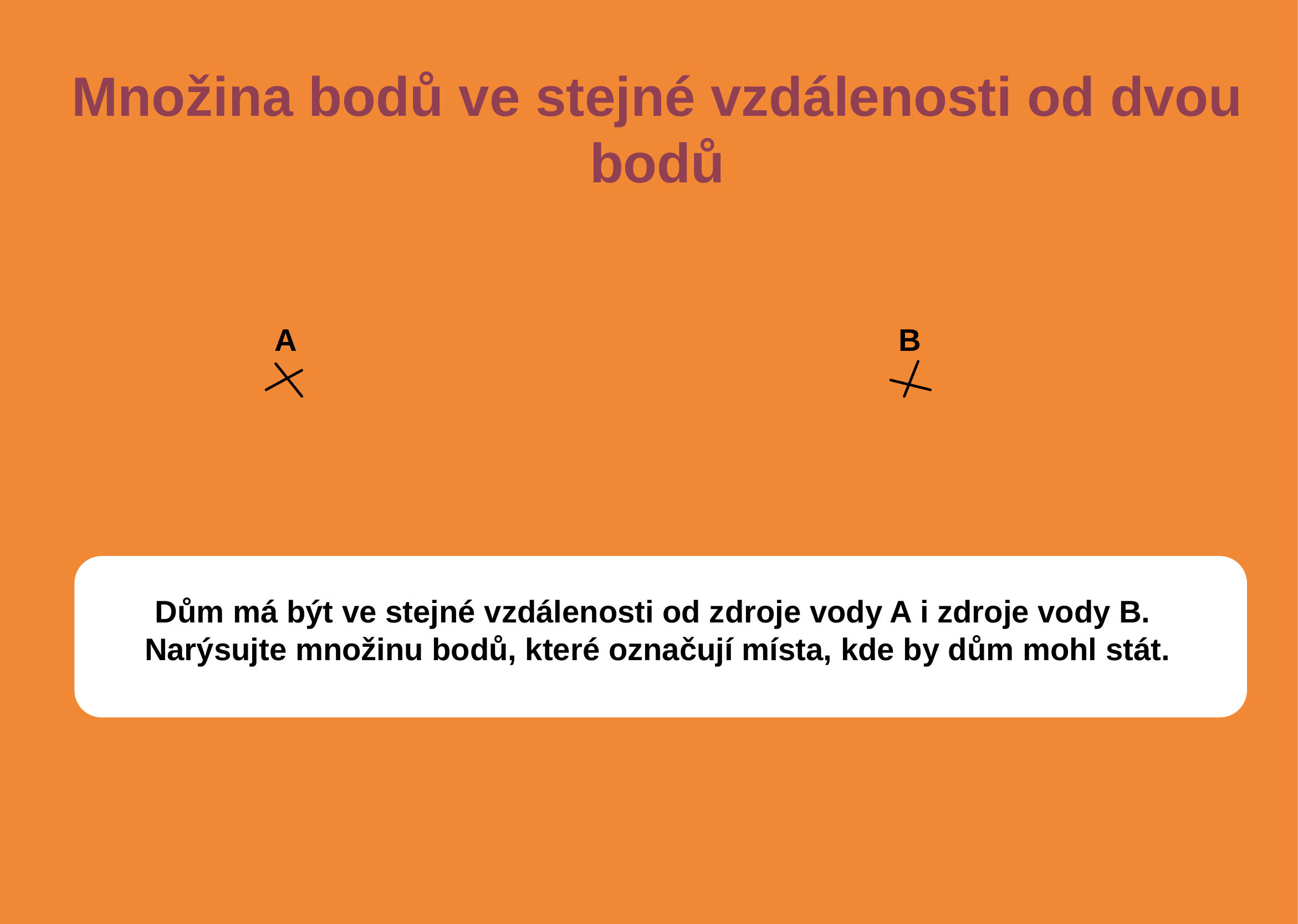

Množina bodů ve stejné vzdálenosti od dvou bodů
A
B

Dům má být ve stejné vzdálenosti od zdroje vody A i zdroje vody B.
Narýsujte množinu bodů, které označují místa, kde by dům mohl stát.